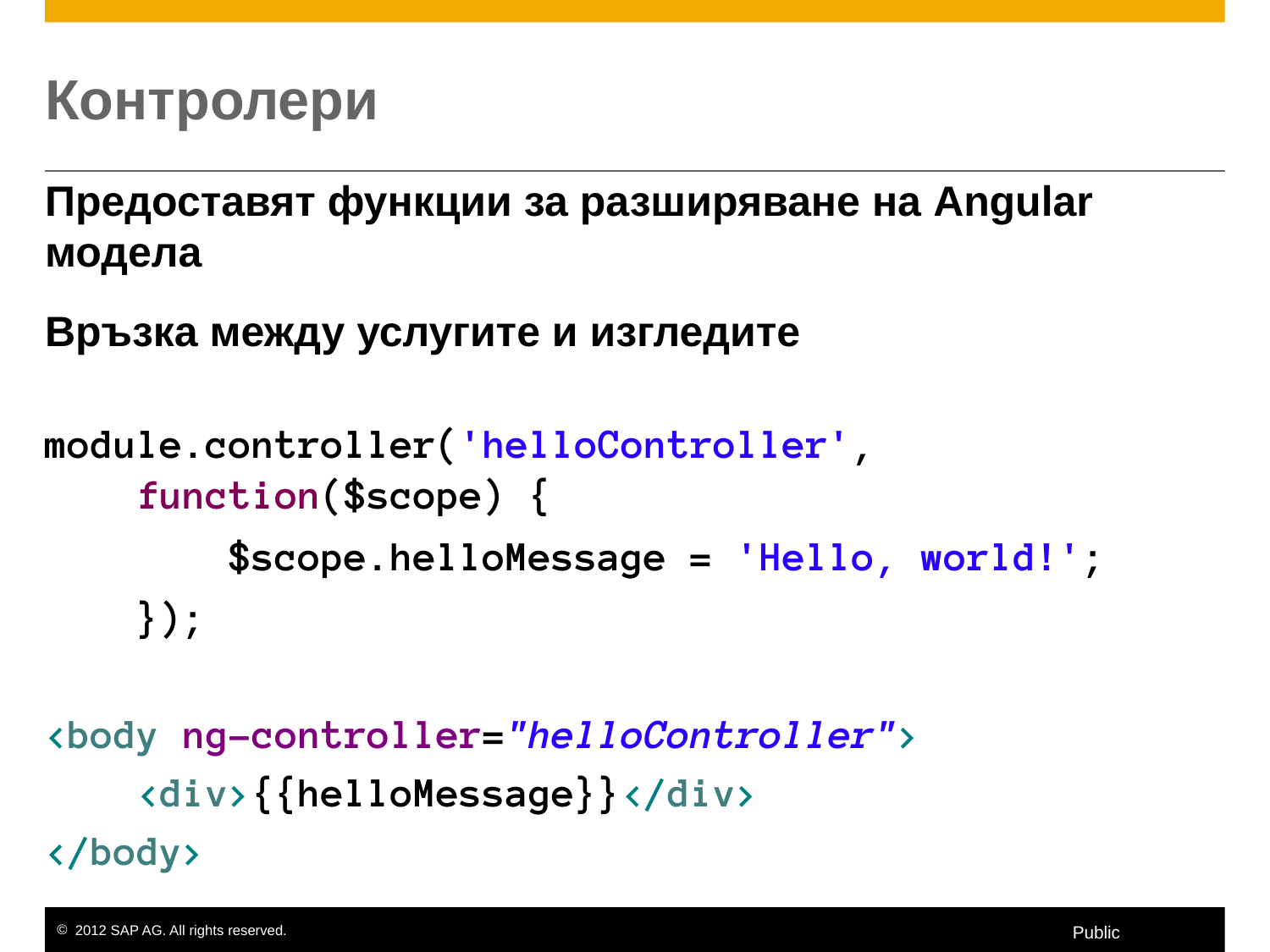

# Контролери
Предоставят функции за разширяване на Angular  модела
Връзка между услугите и изгледите
module.controller('helloController',
    function($scope) {
        $scope.helloMessage = 'Hello, world!';
    });
<body ng-controller="helloController">
    <div>{{helloMessage}}</div>
</body>